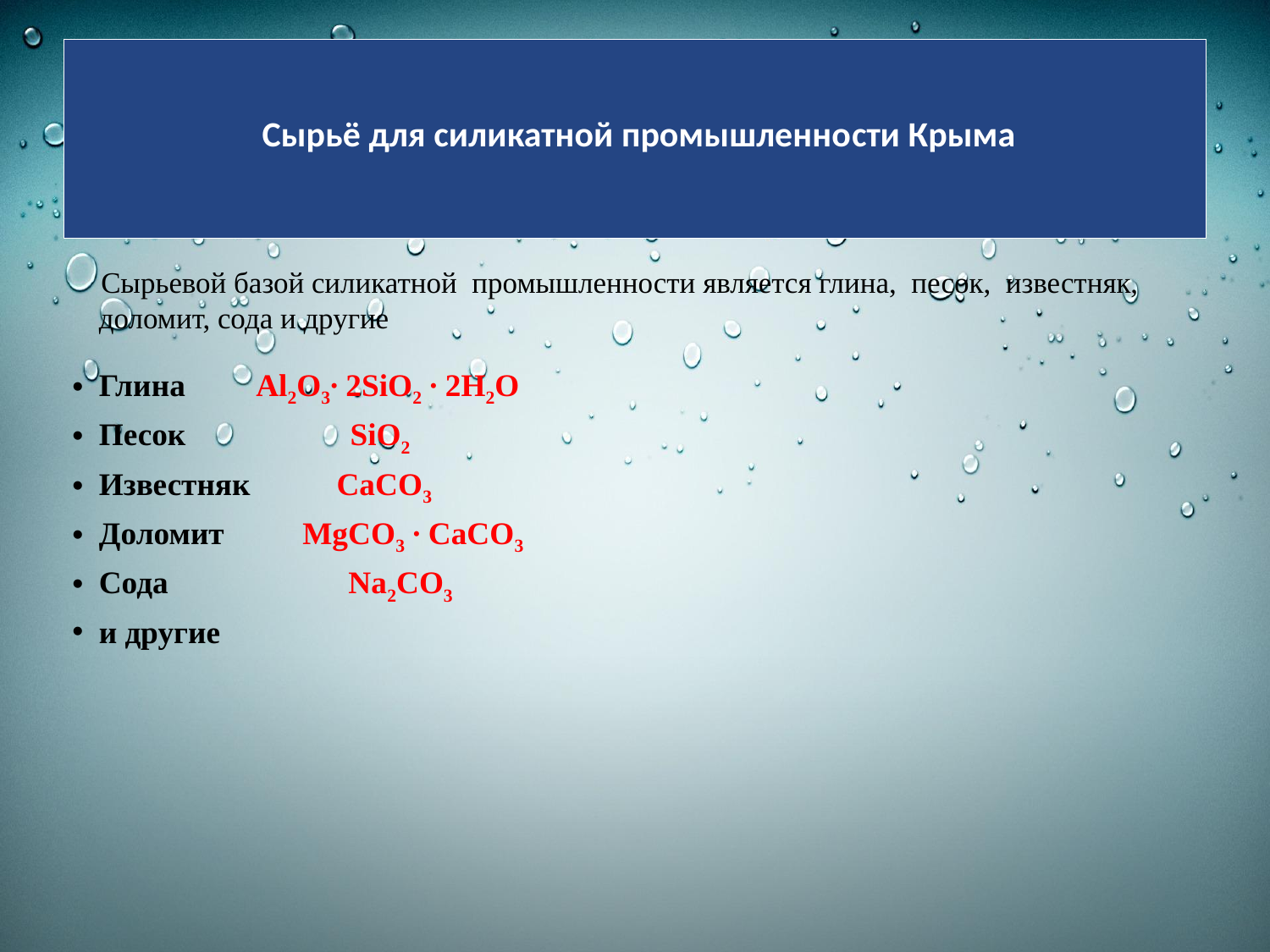

# Сырьё для силикатной промышленноcти Крыма

    Сырьевой базой силикатной  промышленности является глина,  песок,  известняк,  доломит, сода и другие

Глина         Al2O3∙ 2SiO2 ∙ 2H2O
Песок                     SiO2
Известняк           CaCO3
Доломит          MgCO3 ∙ CaCO3
Сода                       Na2CO3
и другие